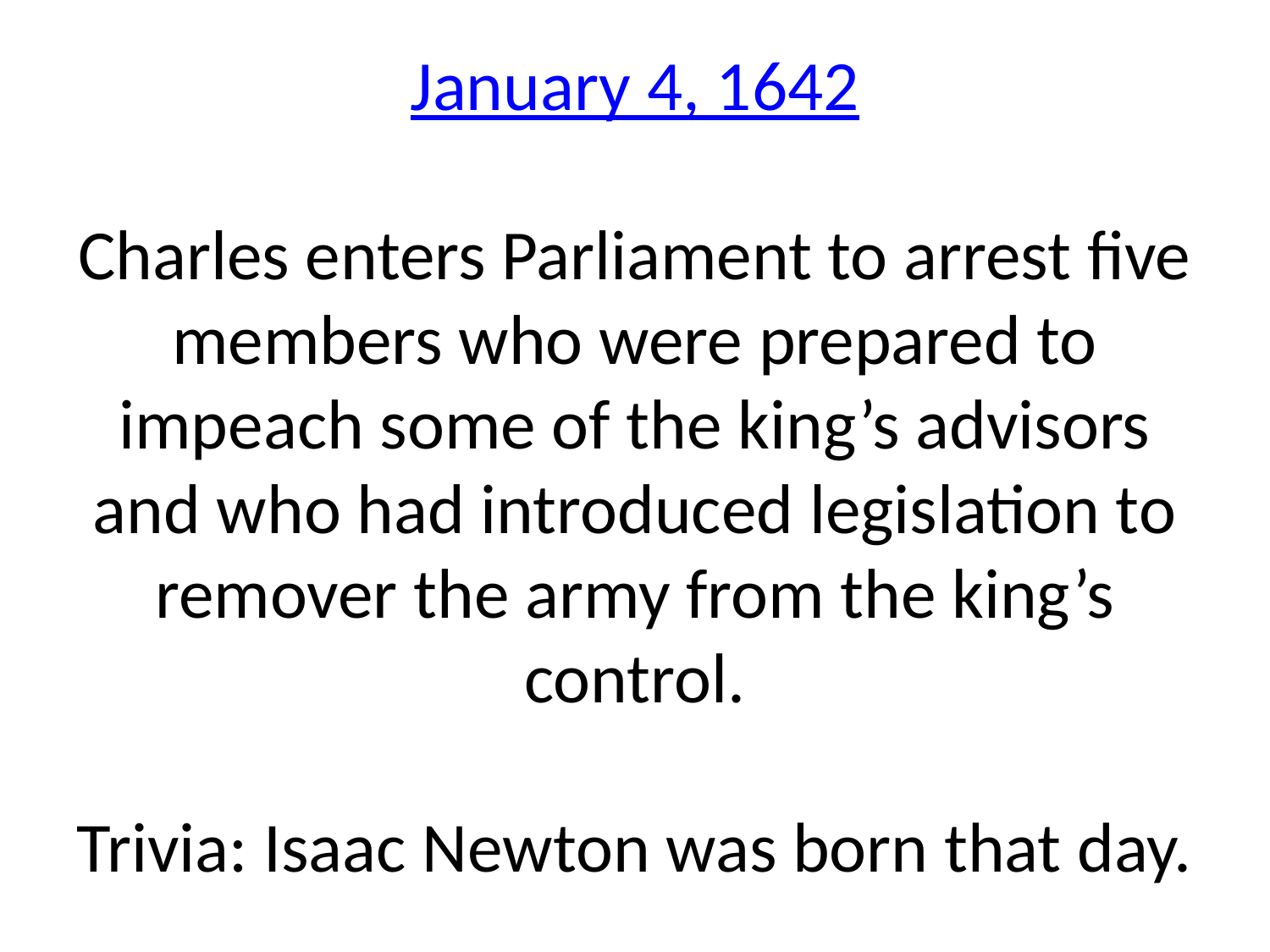

# January 4, 1642 Charles enters Parliament to arrest five members who were prepared to impeach some of the king’s advisors and who had introduced legislation to remover the army from the king’s control. Trivia: Isaac Newton was born that day.